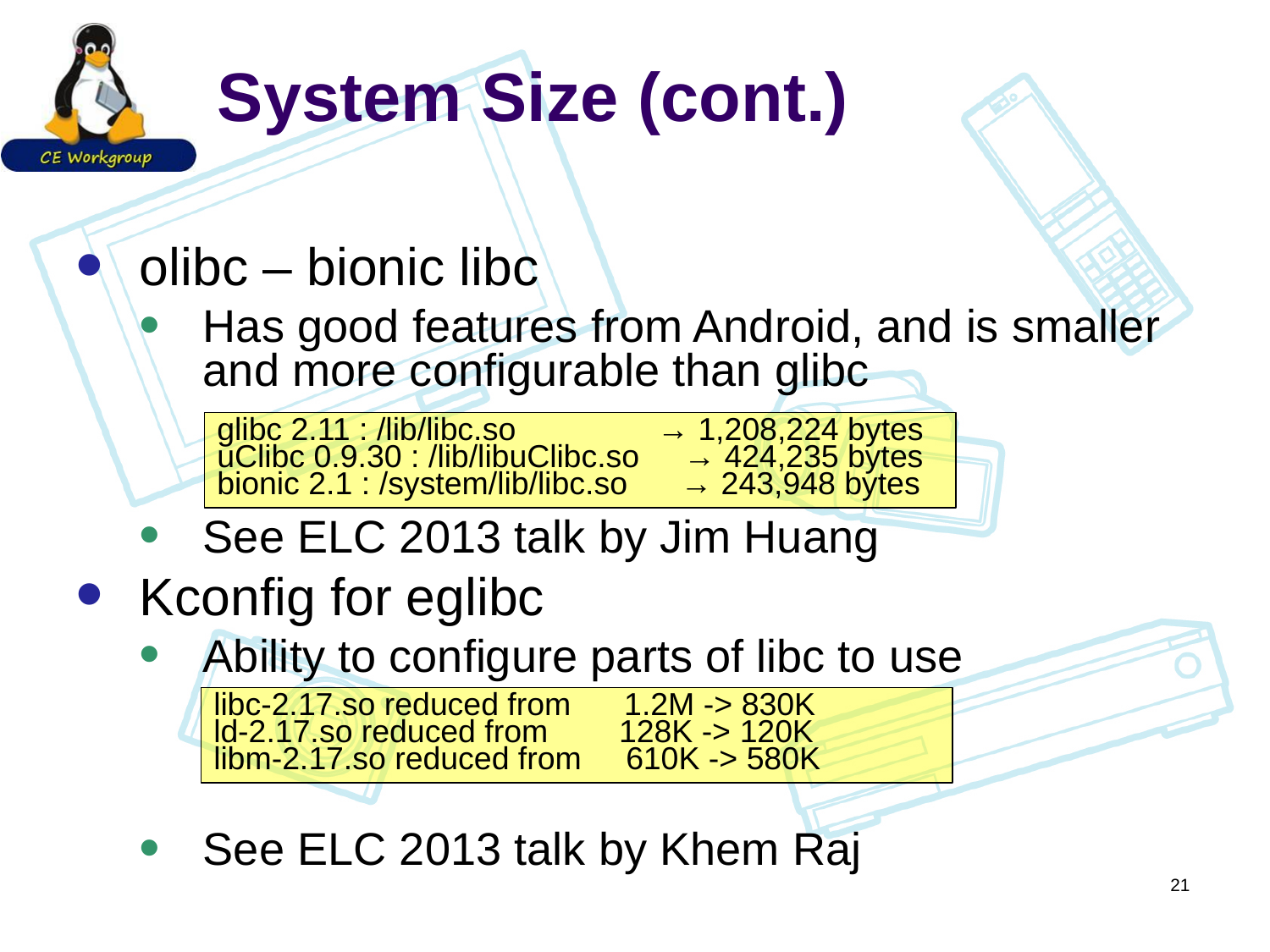

# System Size (cont.)
olibc – bionic libc
Has good features from Android, and is smaller and more configurable than glibc

See ELC 2013 talk by Jim Huang
Kconfig for eglibc
Ability to configure parts of libc to use

See ELC 2013 talk by Khem Raj

glibc 2.11 : /lib/libc.so                → 1,208,224 bytes
uClibc 0.9.30 : /lib/libuClibc.so     → 424,235 bytes
bionic 2.1 : /system/lib/libc.so      → 243,948 bytes
libc-2.17.so reduced from      1.2M -> 830K
ld-2.17.so reduced from        128K -> 120K
libm-2.17.so reduced from     610K -> 580K
21